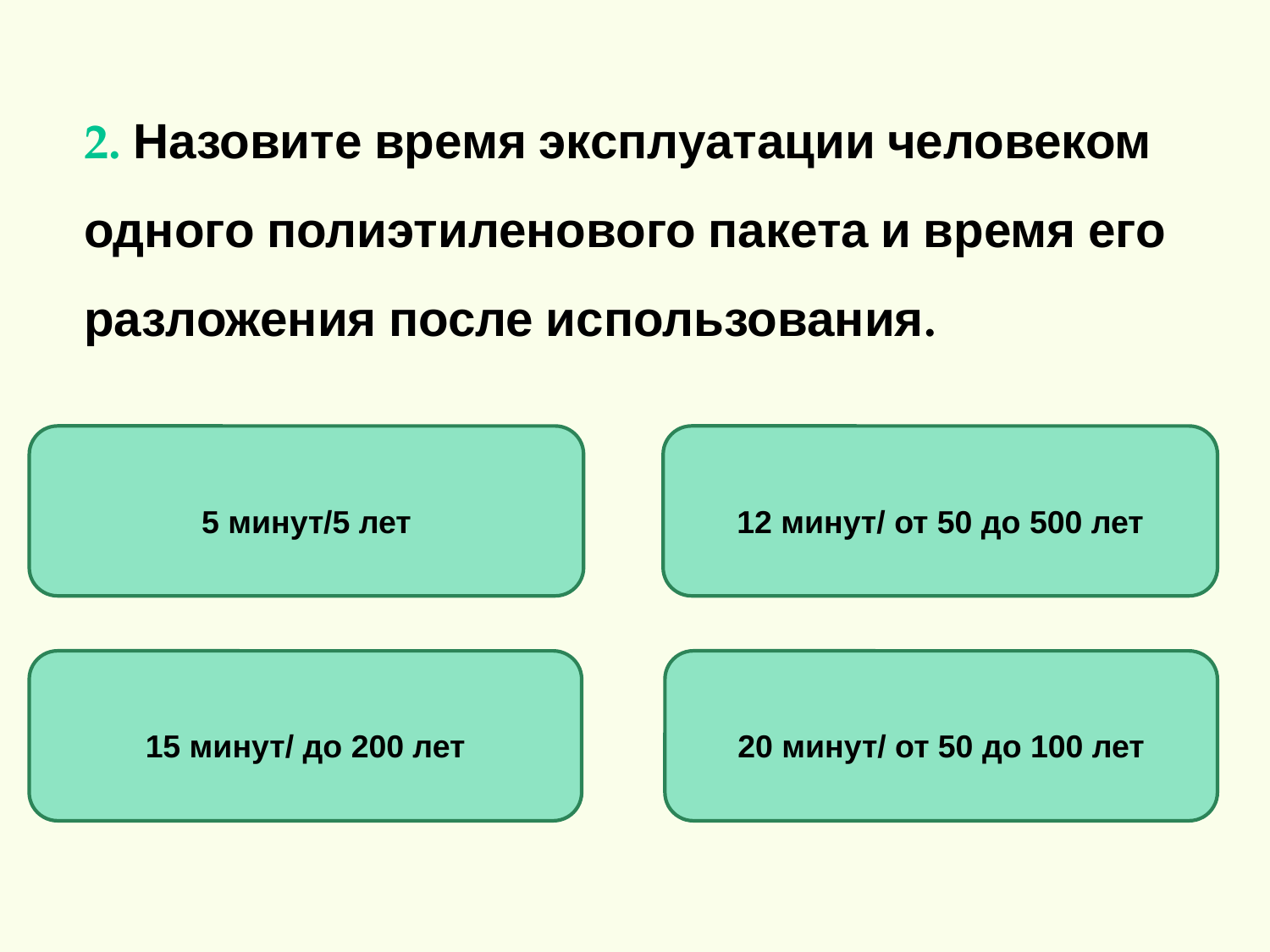

2. Назовите время эксплуатации человеком одного полиэтиленового пакета и время его разложения после использования.
5 минут/5 лет
12 минут/ от 50 до 500 лет
15 минут/ до 200 лет
20 минут/ от 50 до 100 лет